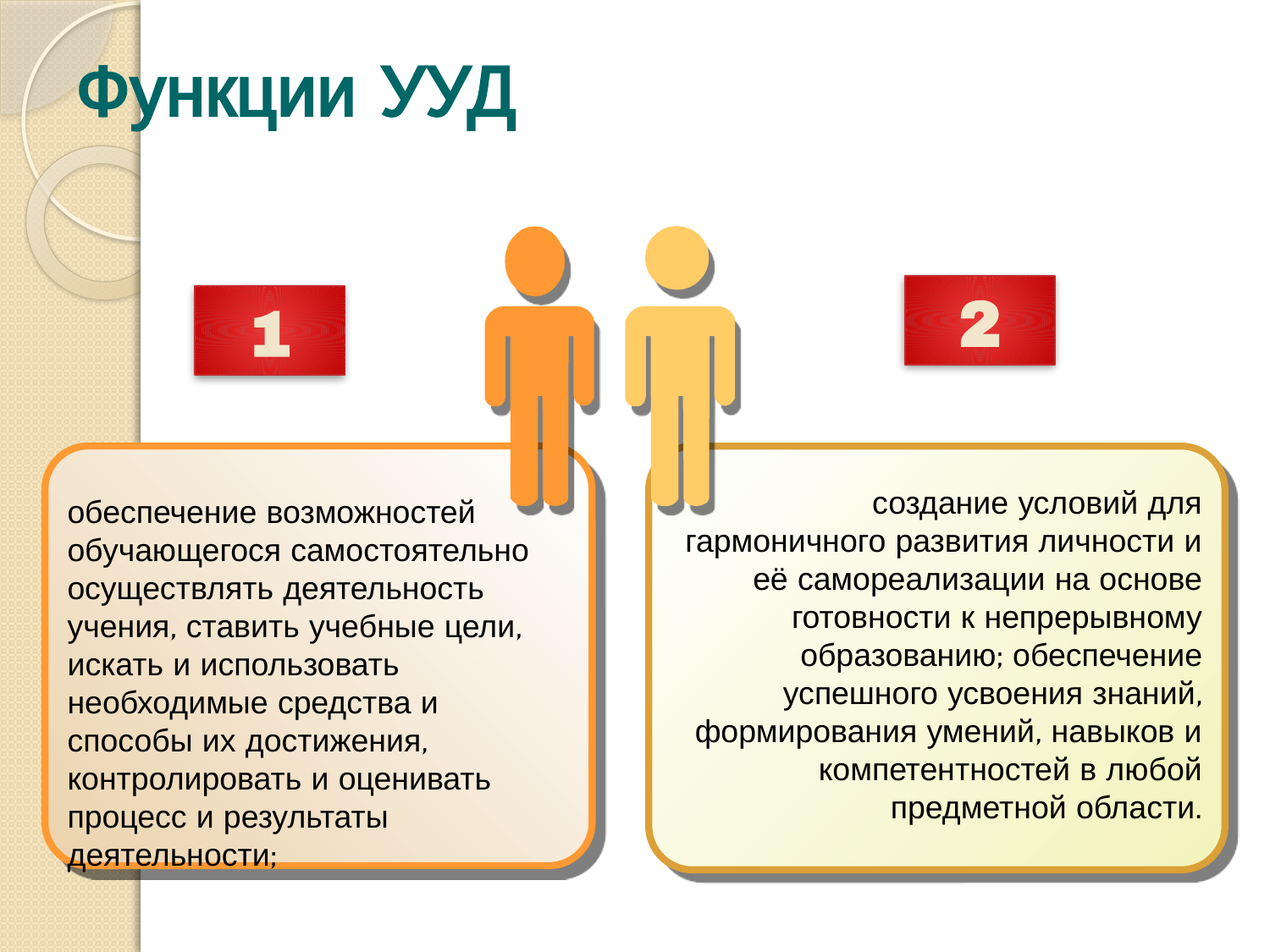

# Функции УУД

создание условий для гармоничного развития личности и её самореализации на основе готовности к непрерывному образованию; обеспечение успешного усвоения знаний, формирования умений, навыков и компетентностей в любой предметной области.

2
1
обеспечение возможностей обучающегося самостоятельно осуществлять деятельность учения, ставить учебные цели, искать и использовать необходимые средства и способы их достижения, контролировать и оценивать процесс и результаты деятельности;